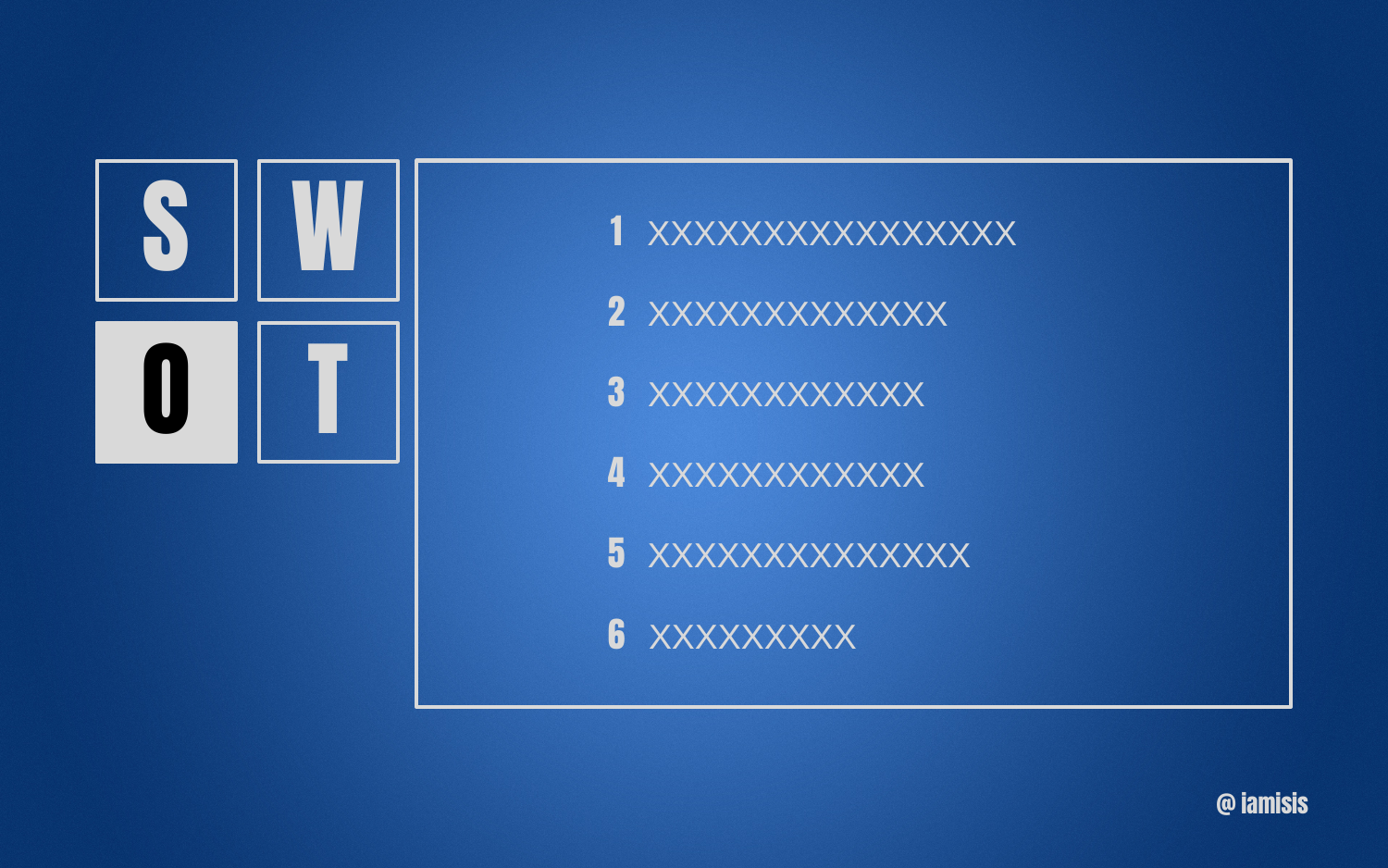

W

S

O

T

1
XXXXXXXXXXXXXXXX
2
XXXXXXXXXXXXX
3
XXXXXXXXXXXX
4
XXXXXXXXXXXX
5
XXXXXXXXXXXXXX
6
XXXXXXXXX
@ iamisis